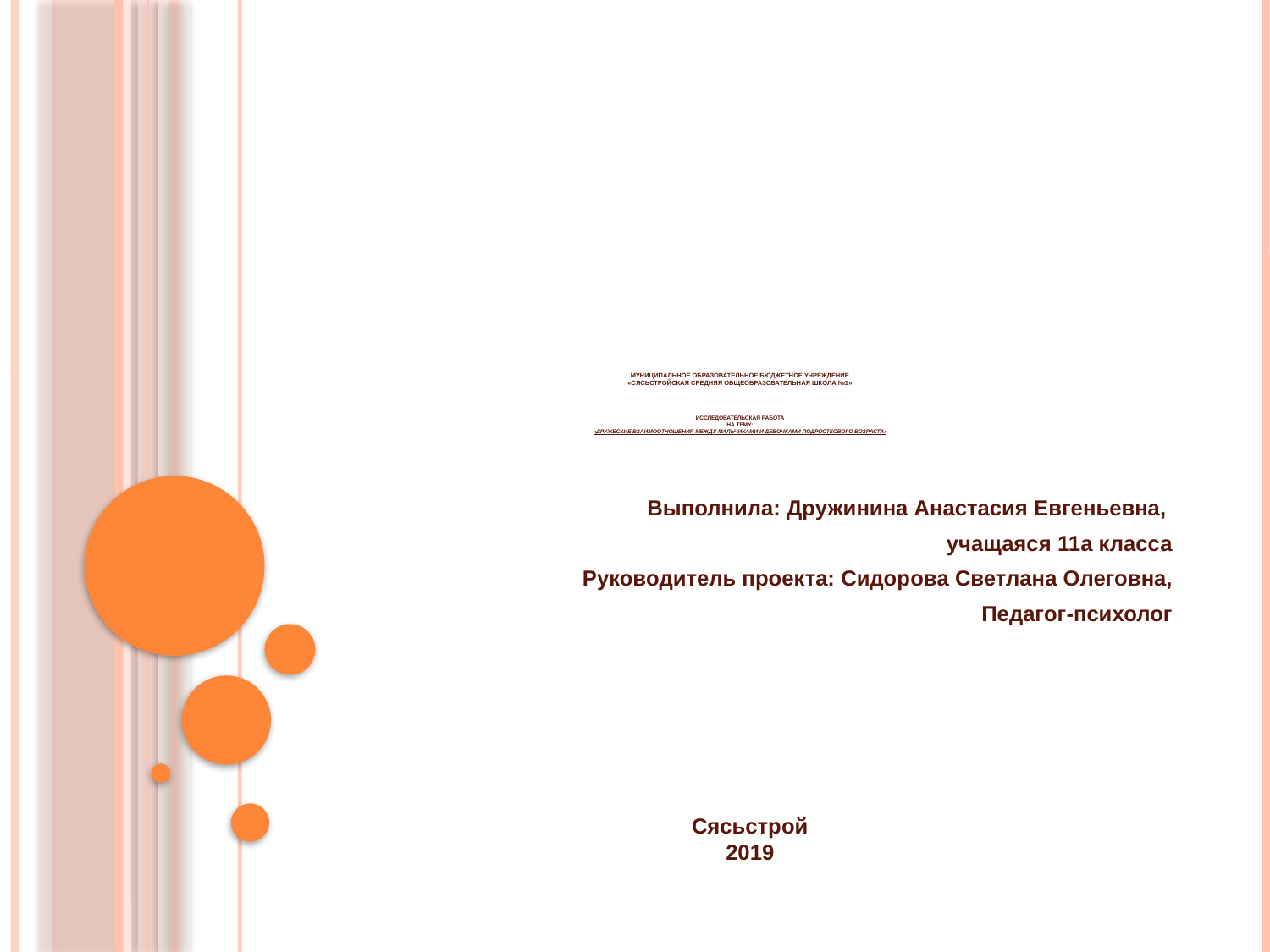

# Муниципальное образовательное бюджетное учреждение «Сясьстройская средняя общеобразовательная школа №1» ИССЛЕДОВАТЕЛЬСКАЯ РАБОТА на тему: «дружеские взаимоотношения между мальчиками и девочками подросткового возраста»

Выполнила: Дружинина Анастасия Евгеньевна,
учащаяся 11а класса
Руководитель проекта: Сидорова Светлана Олеговна,
Педагог-психолог

Сясьстрой
2019